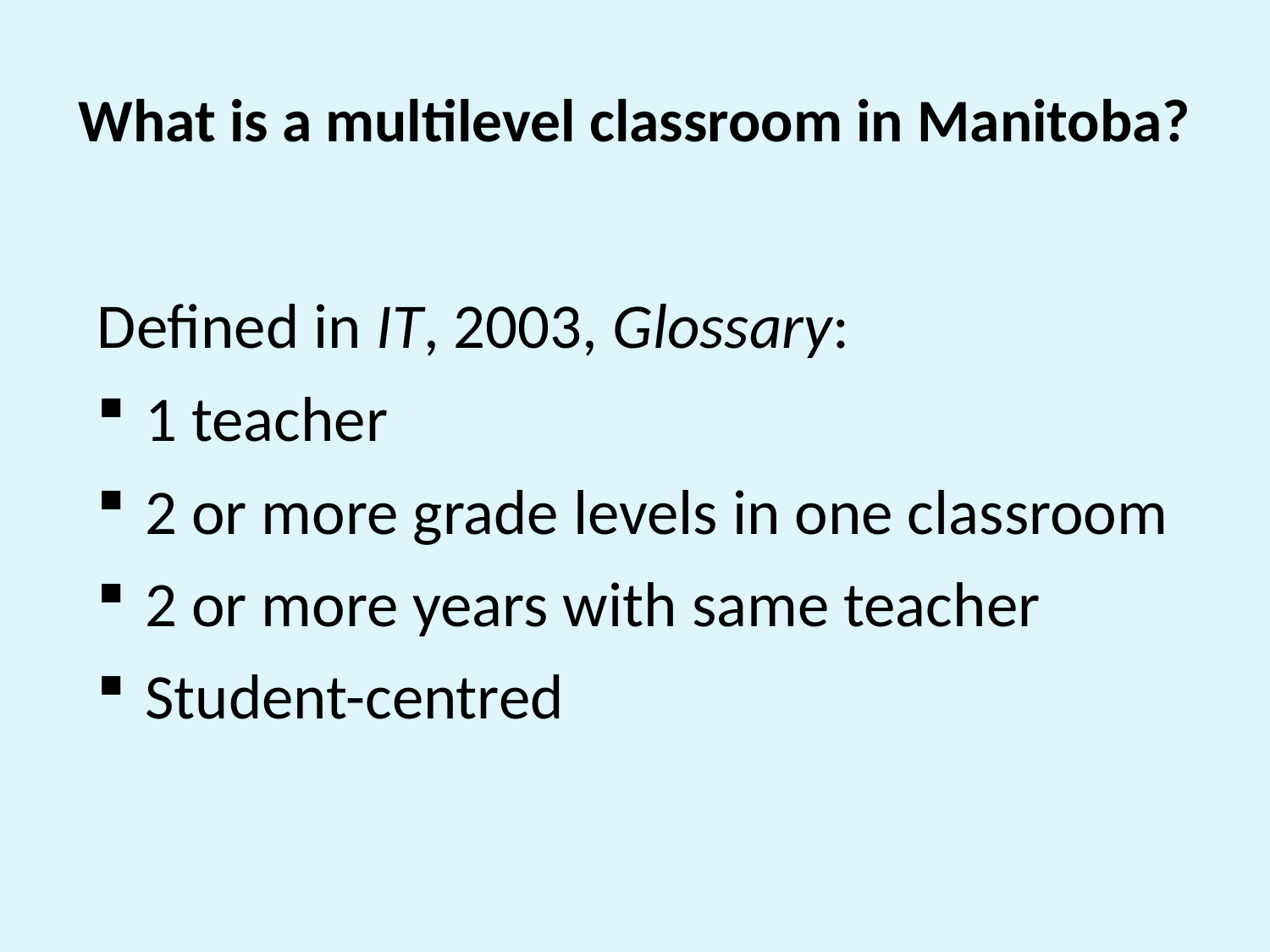

# What is a multilevel classroom in Manitoba?
Defined in IT, 2003, Glossary:
1 teacher
2 or more grade levels in one classroom
2 or more years with same teacher
Student-centred